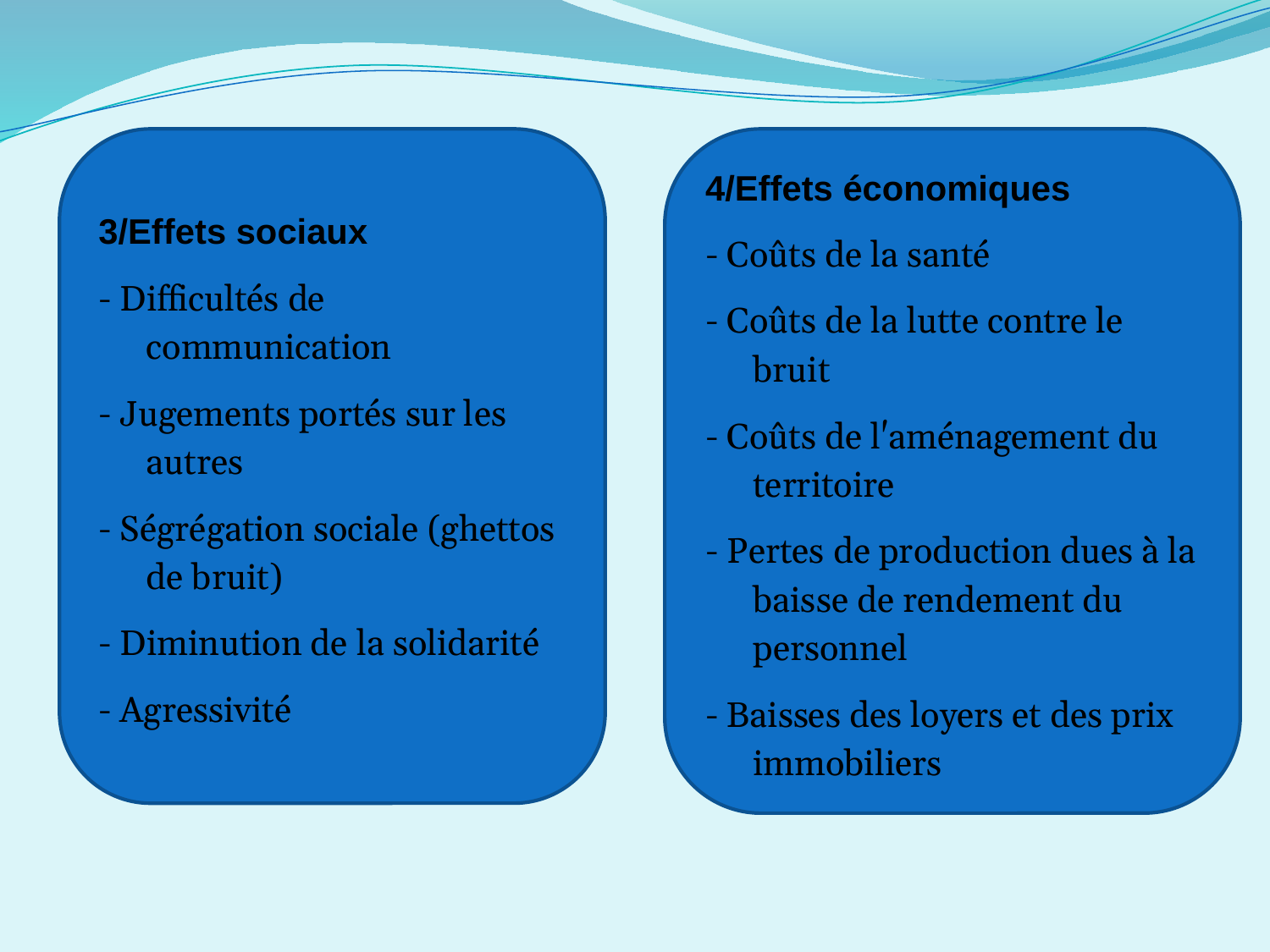

3/Effets sociaux
- Difficultés de communication
- Jugements portés sur les autres
- Ségrégation sociale (ghettos de bruit)
- Diminution de la solidarité
- Agressivité
4/Effets économiques
- Coûts de la santé
- Coûts de la lutte contre le bruit
- Coûts de l'aménagement du territoire
- Pertes de production dues à la baisse de rendement du personnel
- Baisses des loyers et des prix immobiliers